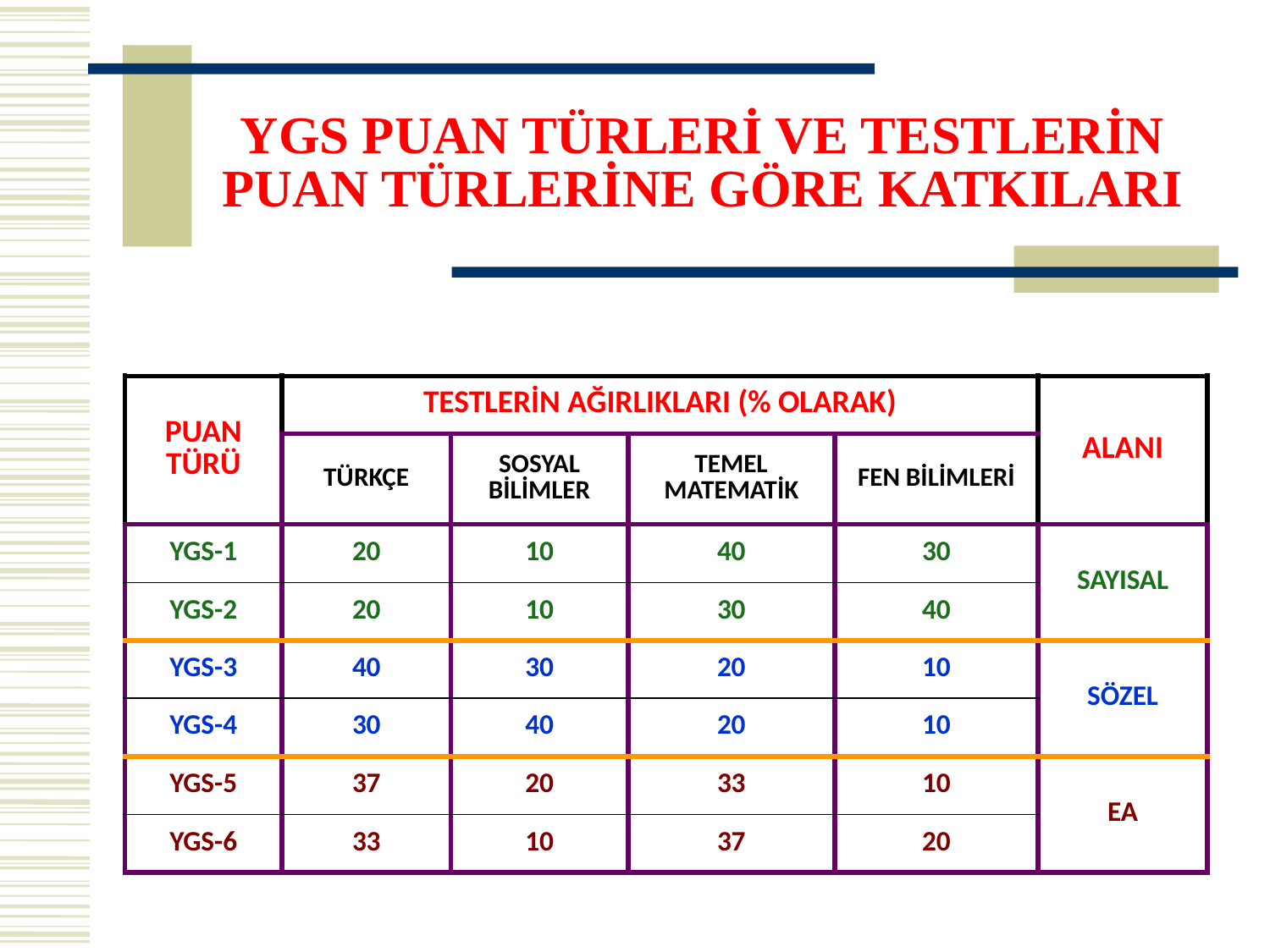

# YGS PUAN TÜRLERİ VE TESTLERİN PUAN TÜRLERİNE GÖRE KATKILARI
| PUAN TÜRÜ | TESTLERİN AĞIRLIKLARI (% OLARAK) |  |  |  | ALANI |
| --- | --- | --- | --- | --- | --- |
|  | TÜRKÇE | SOSYAL BİLİMLER | TEMEL MATEMATİK | FEN BİLİMLERİ |  |
| YGS-1 | 20 | 10 | 40 | 30 | SAYISAL |
| YGS-2 | 20 | 10 | 30 | 40 |  |
| YGS-3 | 40 | 30 | 20 | 10 | SÖZEL |
| YGS-4 | 30 | 40 | 20 | 10 |  |
| YGS-5 | 37 | 20 | 33 | 10 | EA |
| YGS-6 | 33 | 10 | 37 | 20 |  |